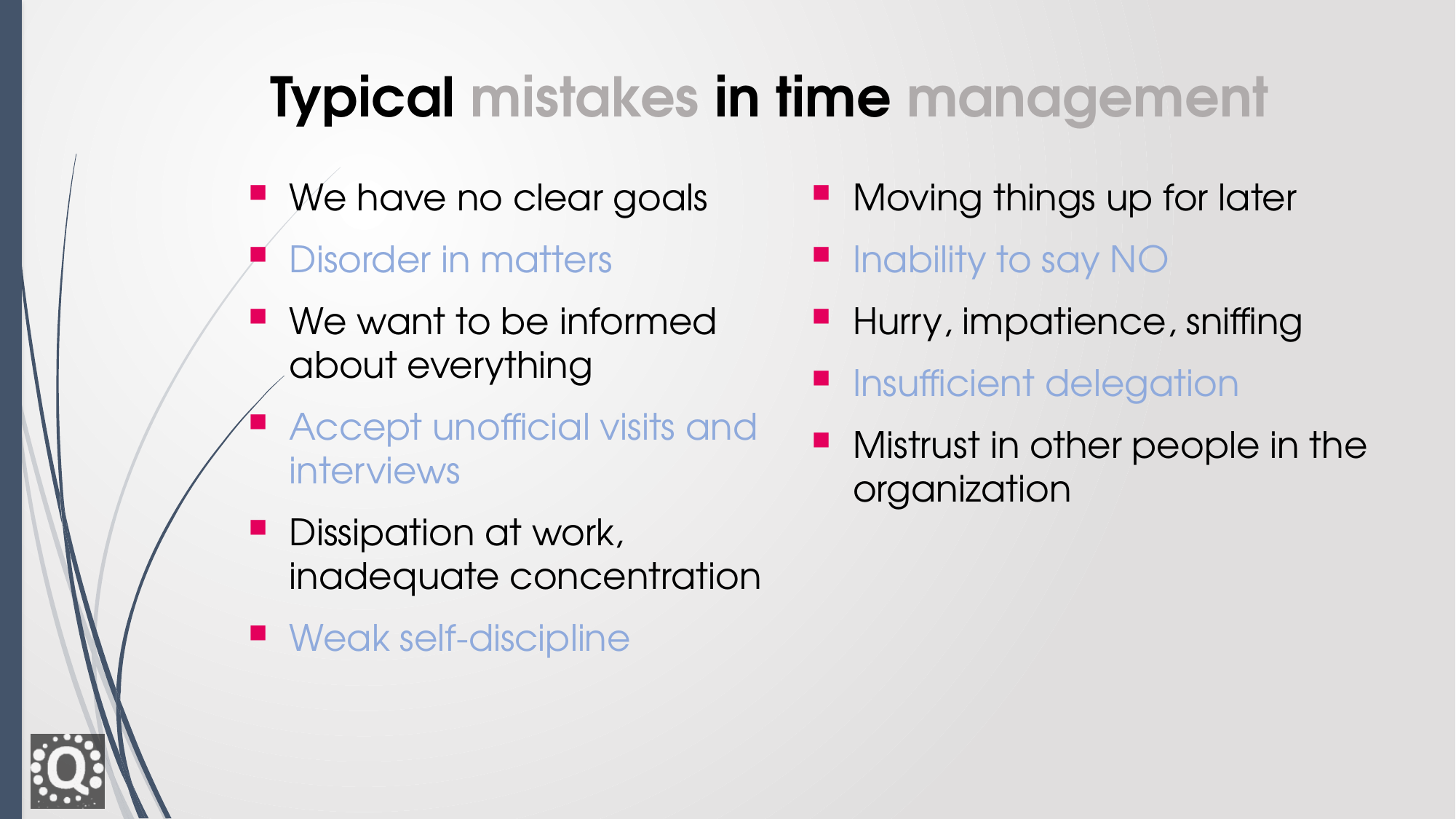

# Typical mistakes in time management
We have no clear goals
Disorder in matters
We want to be informed about everything
Accept unofficial visits and interviews
Dissipation at work, inadequate concentration
Weak self-discipline
Moving things up for later
Inability to say NO
Hurry, impatience, sniffing
Insufficient delegation
Mistrust in other people in the organization